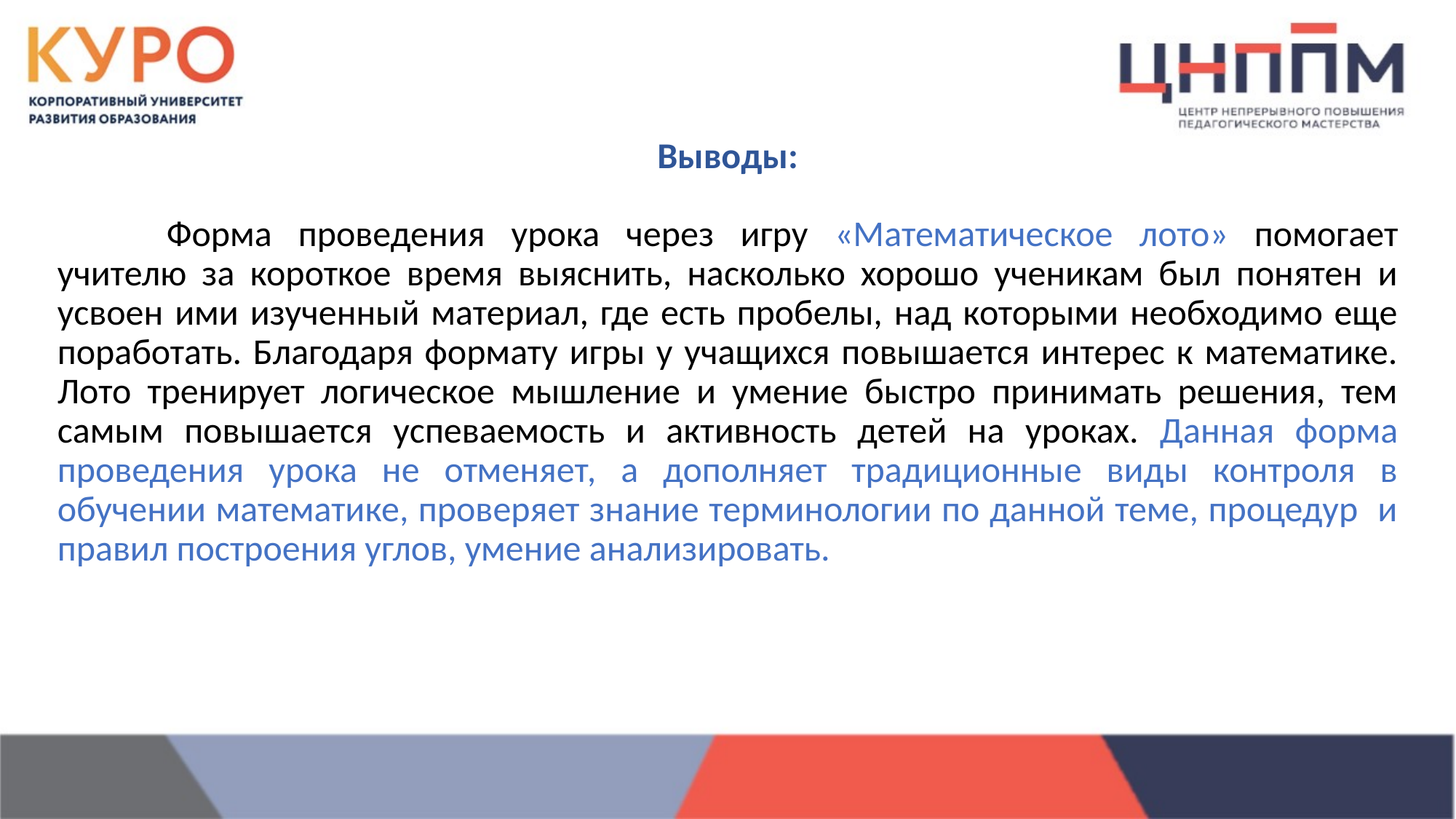

Выводы:

	Форма проведения урока через игру «Математическое лото» помогает учителю за короткое время выяснить, насколько хорошо ученикам был понятен и усвоен ими изученный материал, где есть пробелы, над которыми необходимо еще поработать. Благодаря формату игры у учащихся повышается интерес к математике. Лото тренирует логическое мышление и умение быстро принимать решения, тем самым повышается успеваемость и активность детей на уроках. Данная форма проведения урока не отменяет, а дополняет традиционные виды контроля в обучении математике, проверяет знание терминологии по данной теме, процедур  и правил построения углов, умение анализировать.